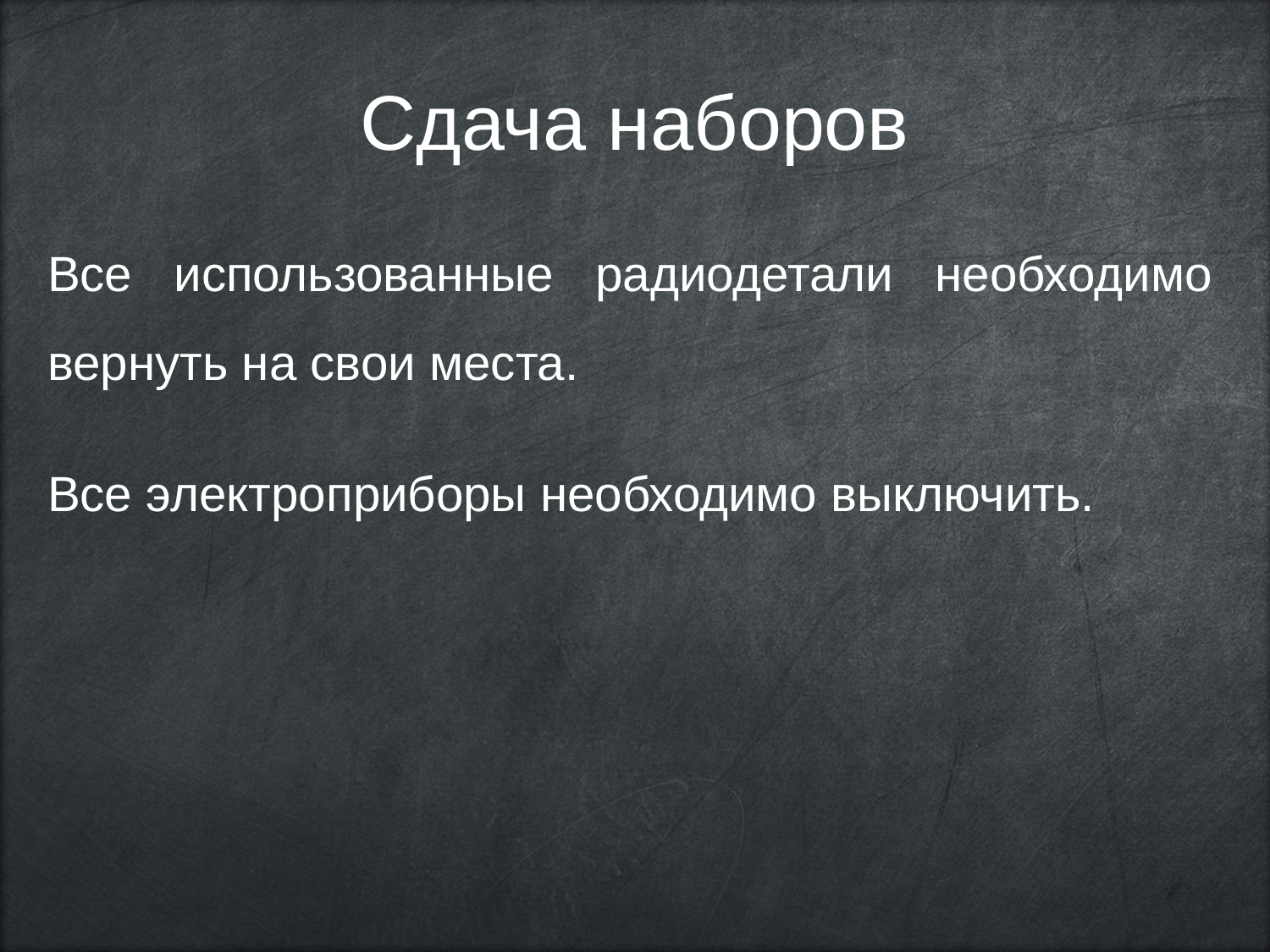

Сдача наборов
Все использованные радиодетали необходимо вернуть на свои места.
Все электроприборы необходимо выключить.